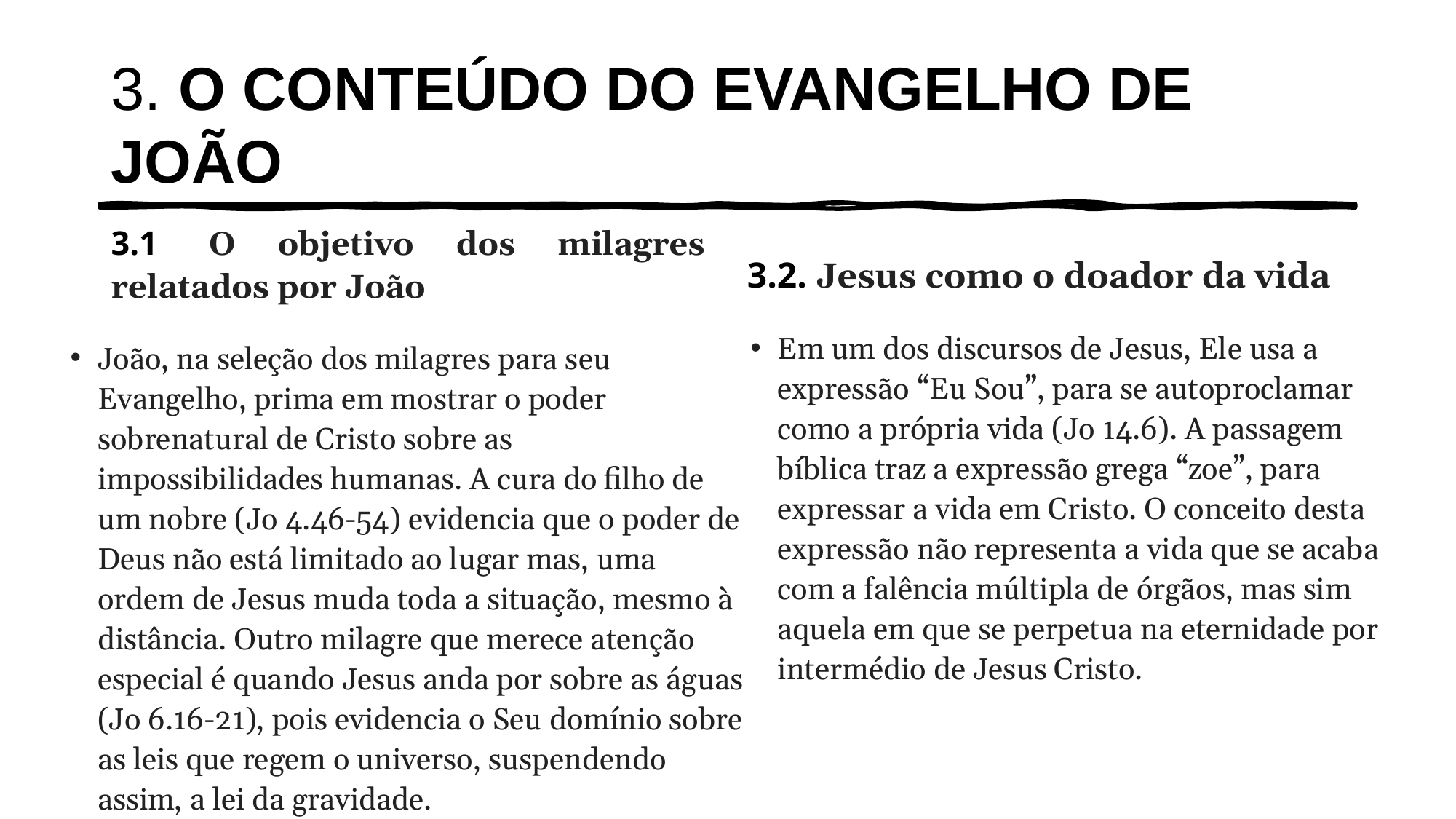

# 3. O CONTEÚDO DO EVANGELHO DE JOÃO
3.2. Jesus como o doador da vida
3.1  O objetivo dos milagres relatados por João
Em um dos discursos de Jesus, Ele usa a expressão “Eu Sou”, para se autoproclamar como a própria vida (Jo 14.6). A passagem bíblica traz a expressão grega “zoe”, para expressar a vida em Cristo. O conceito desta expressão não representa a vida que se acaba com a falência múltipla de órgãos, mas sim aquela em que se perpetua na eternidade por intermédio de Jesus Cristo.

João, na seleção dos milagres para seu Evangelho, prima em mostrar o poder sobrenatural de Cristo sobre as impossibilidades humanas. A cura do filho de um nobre (Jo 4.46-54) evidencia que o poder de Deus não está limitado ao lugar mas, uma ordem de Jesus muda toda a situação, mesmo à distância. Outro milagre que merece atenção especial é quando Jesus anda por sobre as águas (Jo 6.16-21), pois evidencia o Seu domínio sobre as leis que regem o universo, suspendendo assim, a lei da gravidade.